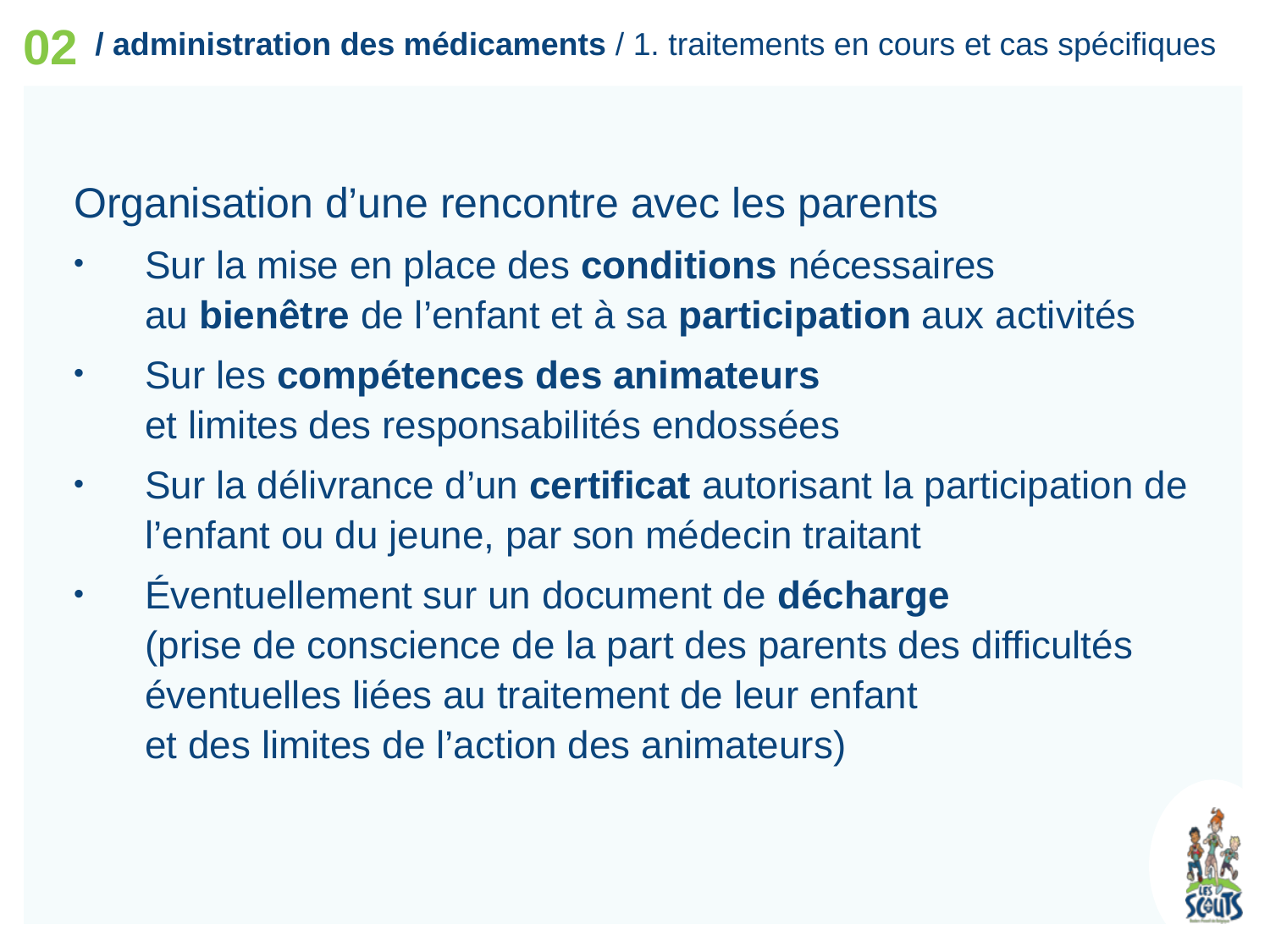

02
/ administration des médicaments / 1. traitements en cours et cas spécifiques
Organisation d’une rencontre avec les parents
Sur la mise en place des conditions nécessaires
au bienêtre de l’enfant et à sa participation aux activités
Sur les compétences des animateurs
et limites des responsabilités endossées
Sur la délivrance d’un certificat autorisant la participation de l’enfant ou du jeune, par son médecin traitant
Éventuellement sur un document de décharge
(prise de conscience de la part des parents des difficultés éventuelles liées au traitement de leur enfant
et des limites de l’action des animateurs)